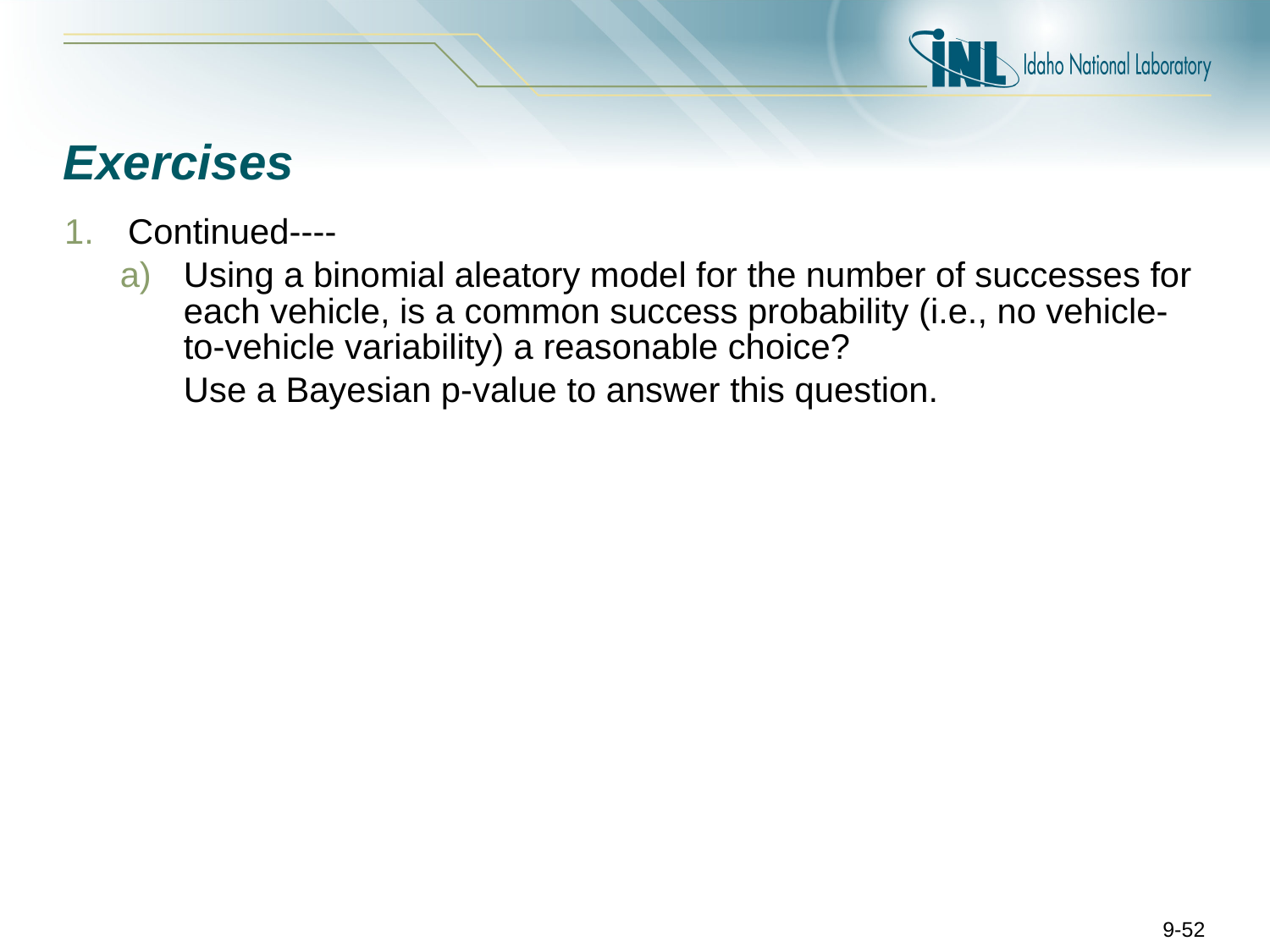

# Exercises
Continued----
Using a binomial aleatory model for the number of successes for each vehicle, is a common success probability (i.e., no vehicle-to-vehicle variability) a reasonable choice?
	Use a Bayesian p-value to answer this question.
9-52